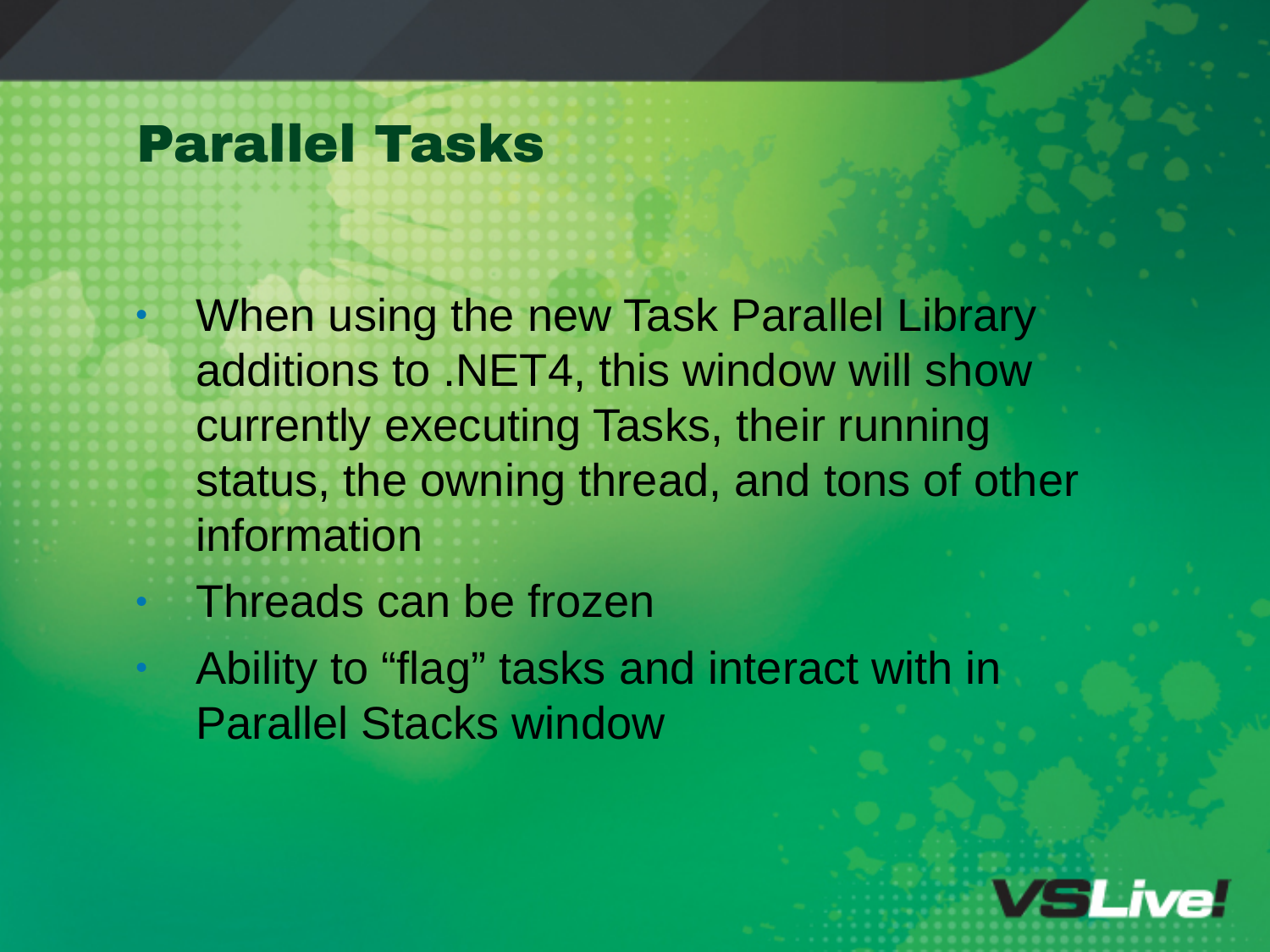

# Parallel Tasks
When using the new Task Parallel Library additions to .NET4, this window will show currently executing Tasks, their running status, the owning thread, and tons of other information
Threads can be frozen
Ability to “flag” tasks and interact with in Parallel Stacks window